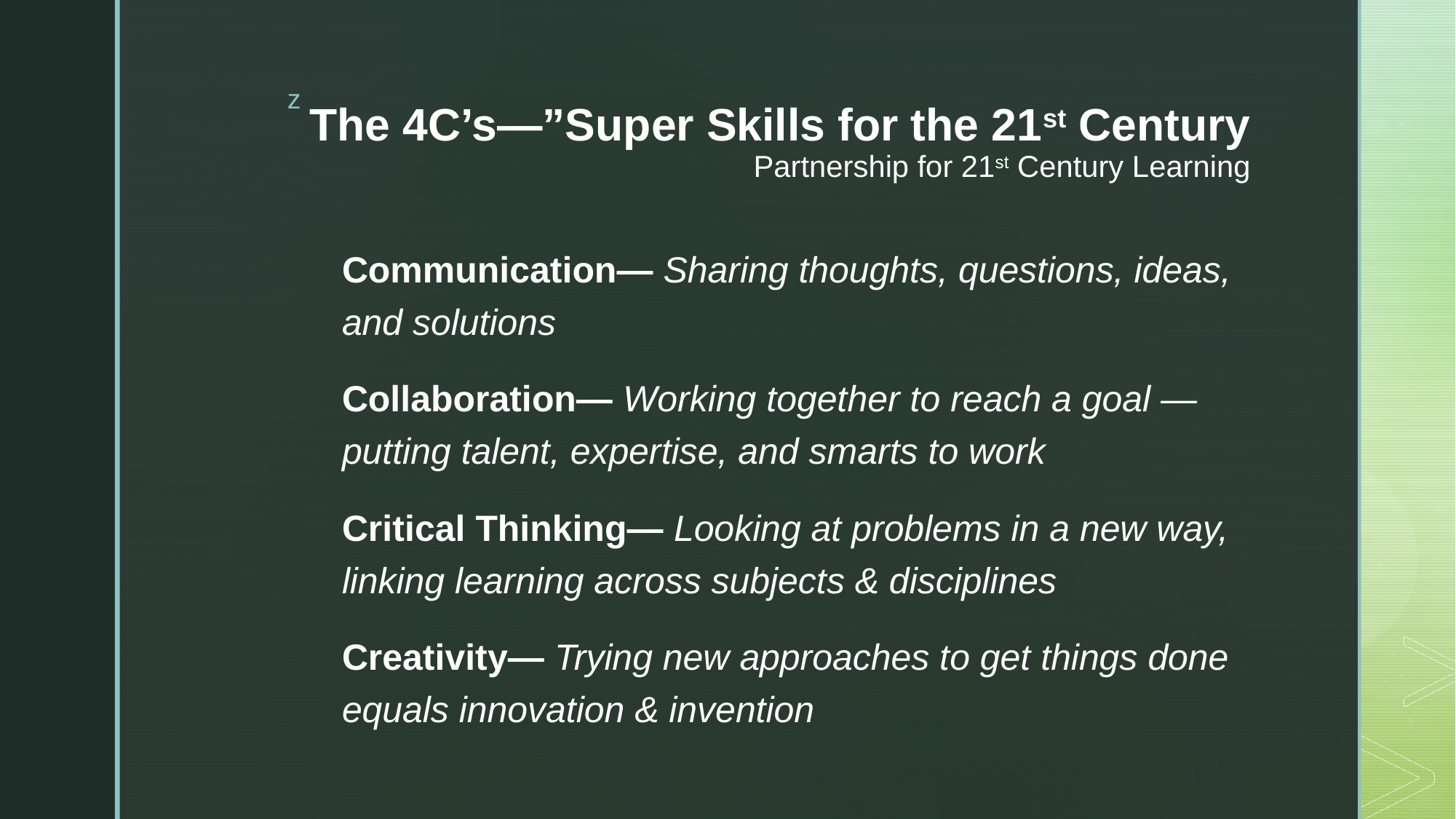

# The 4C’s—”Super Skills for the 21st Century Partnership for 21st Century Learning
Communication— Sharing thoughts, questions, ideas, and solutions
Collaboration— Working together to reach a goal — putting talent, expertise, and smarts to work
Critical Thinking— Looking at problems in a new way, linking learning across subjects & disciplines
Creativity— Trying new approaches to get things done equals innovation & invention